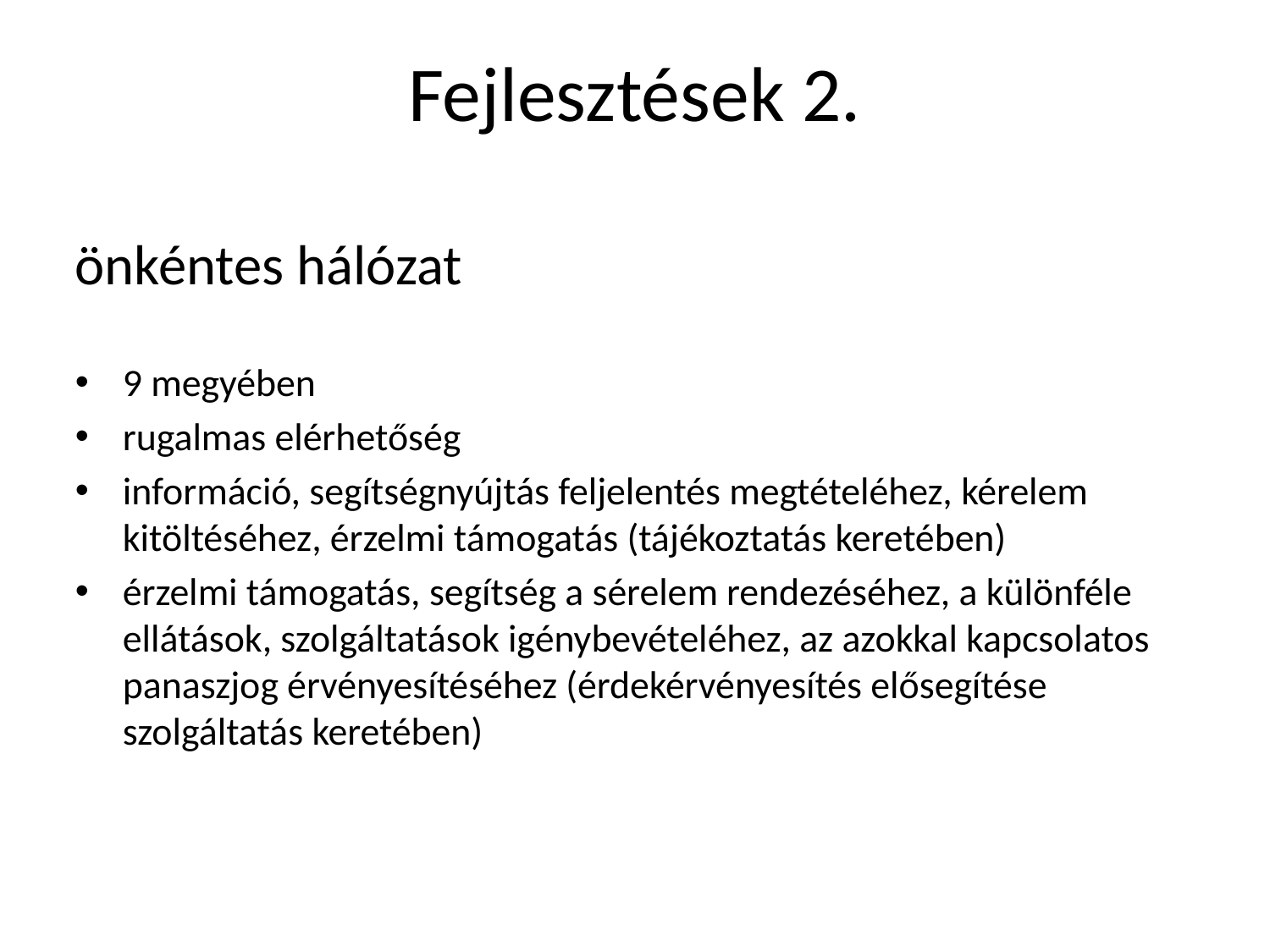

# Fejlesztések 2.
önkéntes hálózat

9 megyében
rugalmas elérhetőség
információ, segítségnyújtás feljelentés megtételéhez, kérelem kitöltéséhez, érzelmi támogatás (tájékoztatás keretében)
érzelmi támogatás, segítség a sérelem rendezéséhez, a különféle ellátások, szolgáltatások igénybevételéhez, az azokkal kapcsolatos panaszjog érvényesítéséhez (érdekérvényesítés elősegítése szolgáltatás keretében)